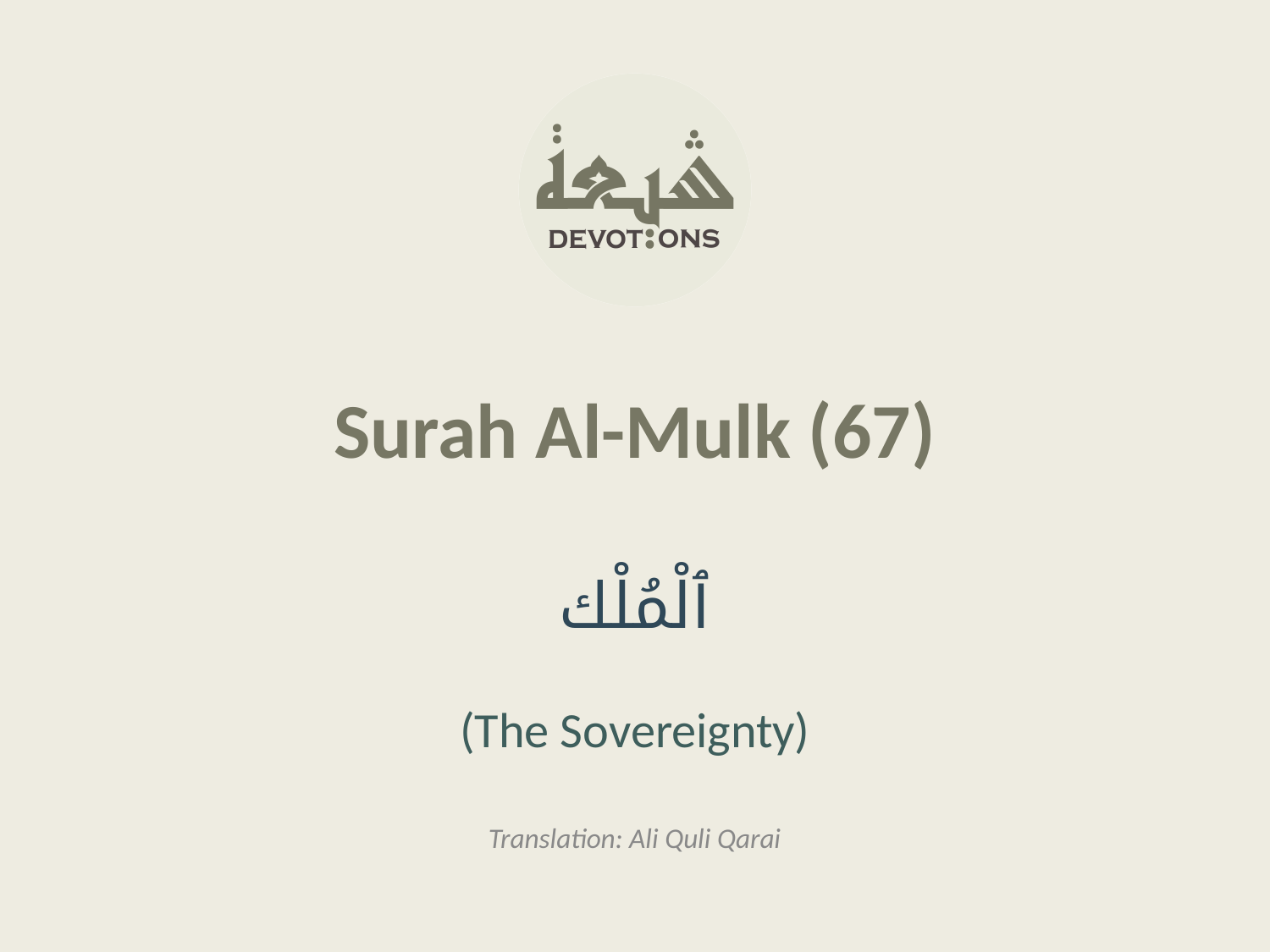

Surah Al-Mulk (67)
ٱلْمُلْك
(The Sovereignty)
Translation: Ali Quli Qarai